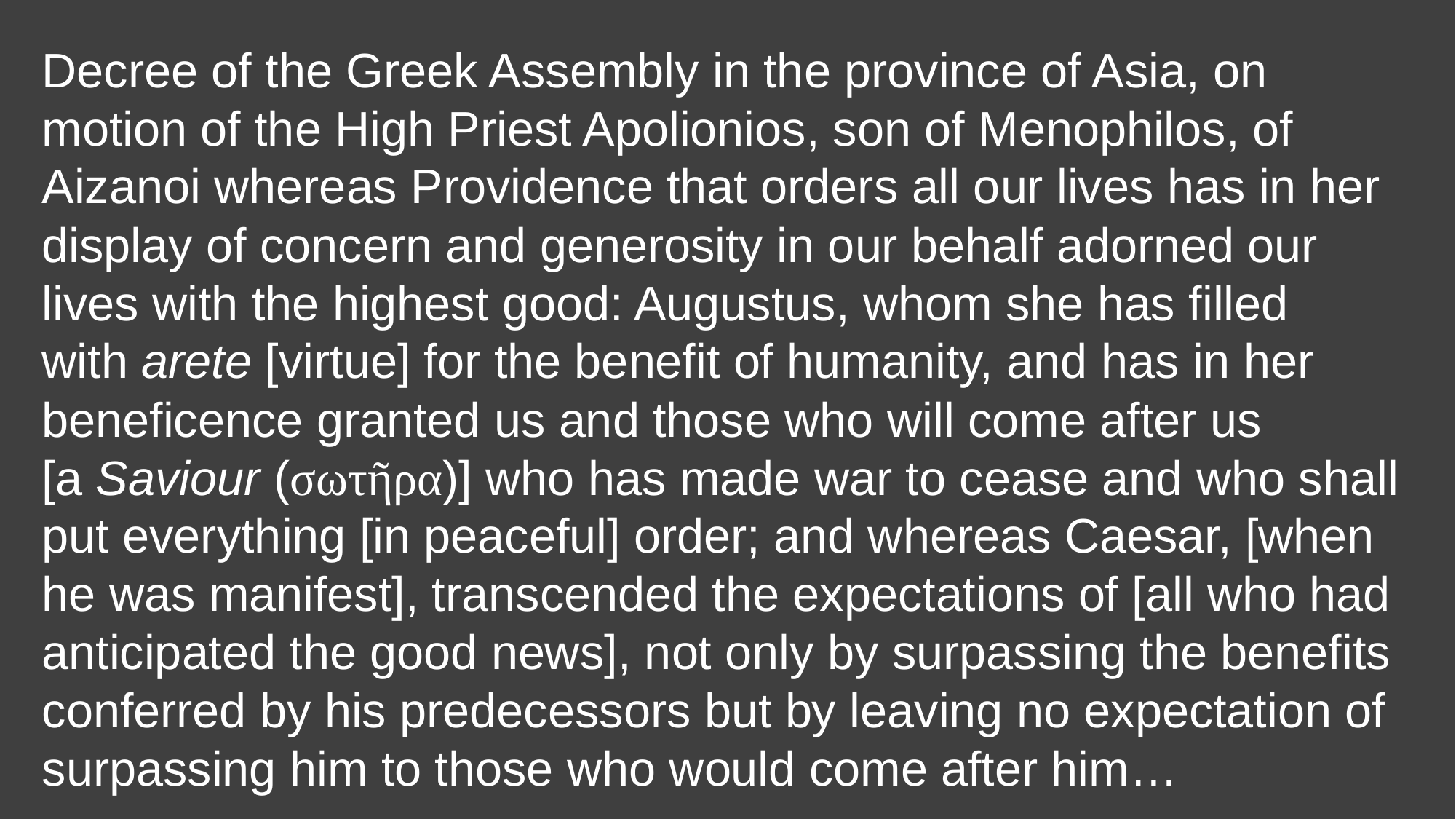

Decree of the Greek Assembly in the province of Asia, on motion of the High Priest Apolionios, son of Menophilos, of Aizanoi whereas Providence that orders all our lives has in her display of concern and generosity in our behalf adorned our lives with the highest good: Augustus, whom she has filled with arete [virtue] for the benefit of humanity, and has in her beneficence granted us and those who will come after us [a Saviour (σωτῆρα)] who has made war to cease and who shall put everything [in peaceful] order; and whereas Caesar, [when he was manifest], transcended the expectations of [all who had anticipated the good news], not only by surpassing the benefits conferred by his predecessors but by leaving no expectation of surpassing him to those who would come after him…